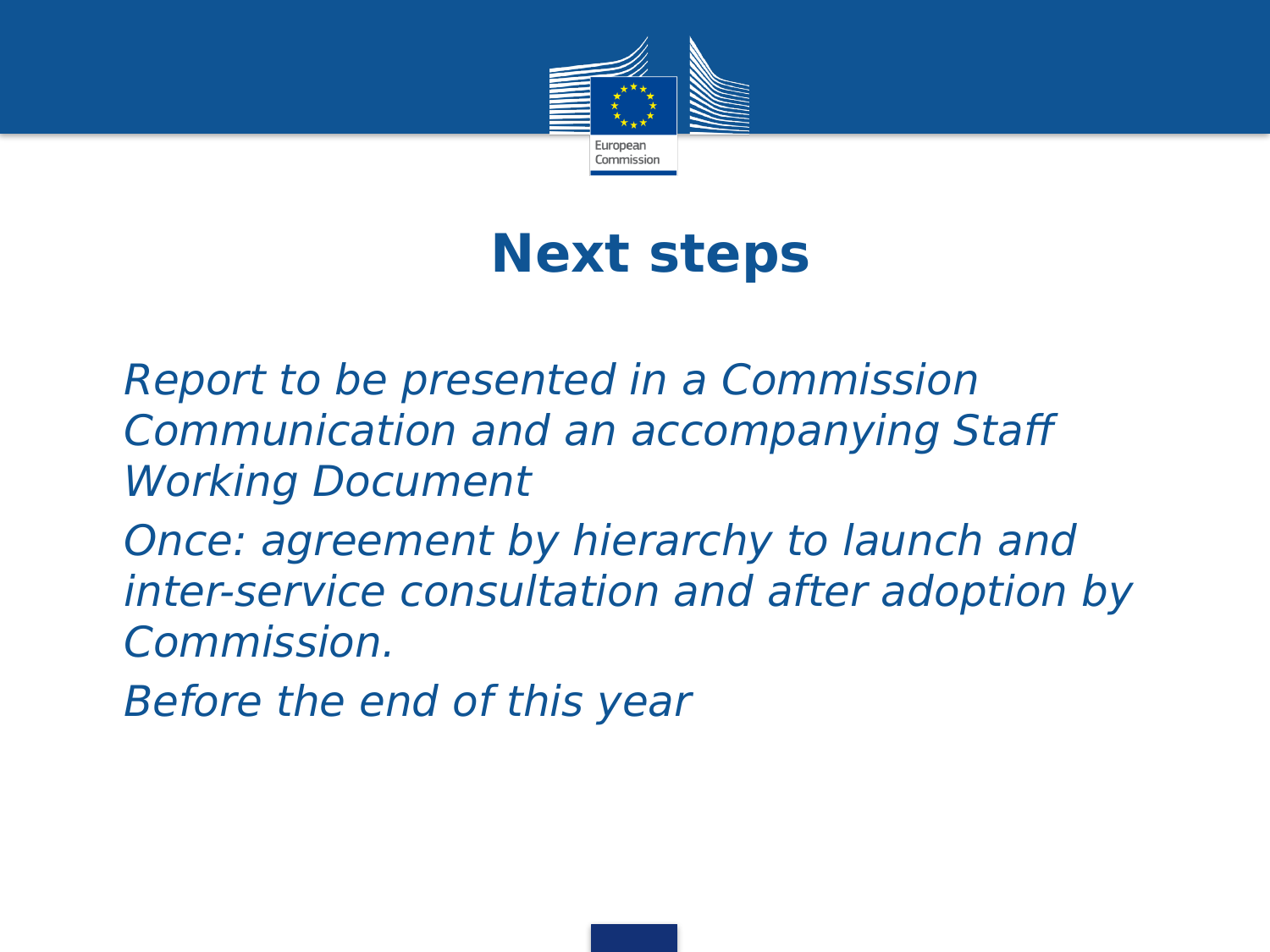

# Next steps
Report to be presented in a Commission Communication and an accompanying Staff Working Document
Once: agreement by hierarchy to launch and inter-service consultation and after adoption by Commission.
Before the end of this year